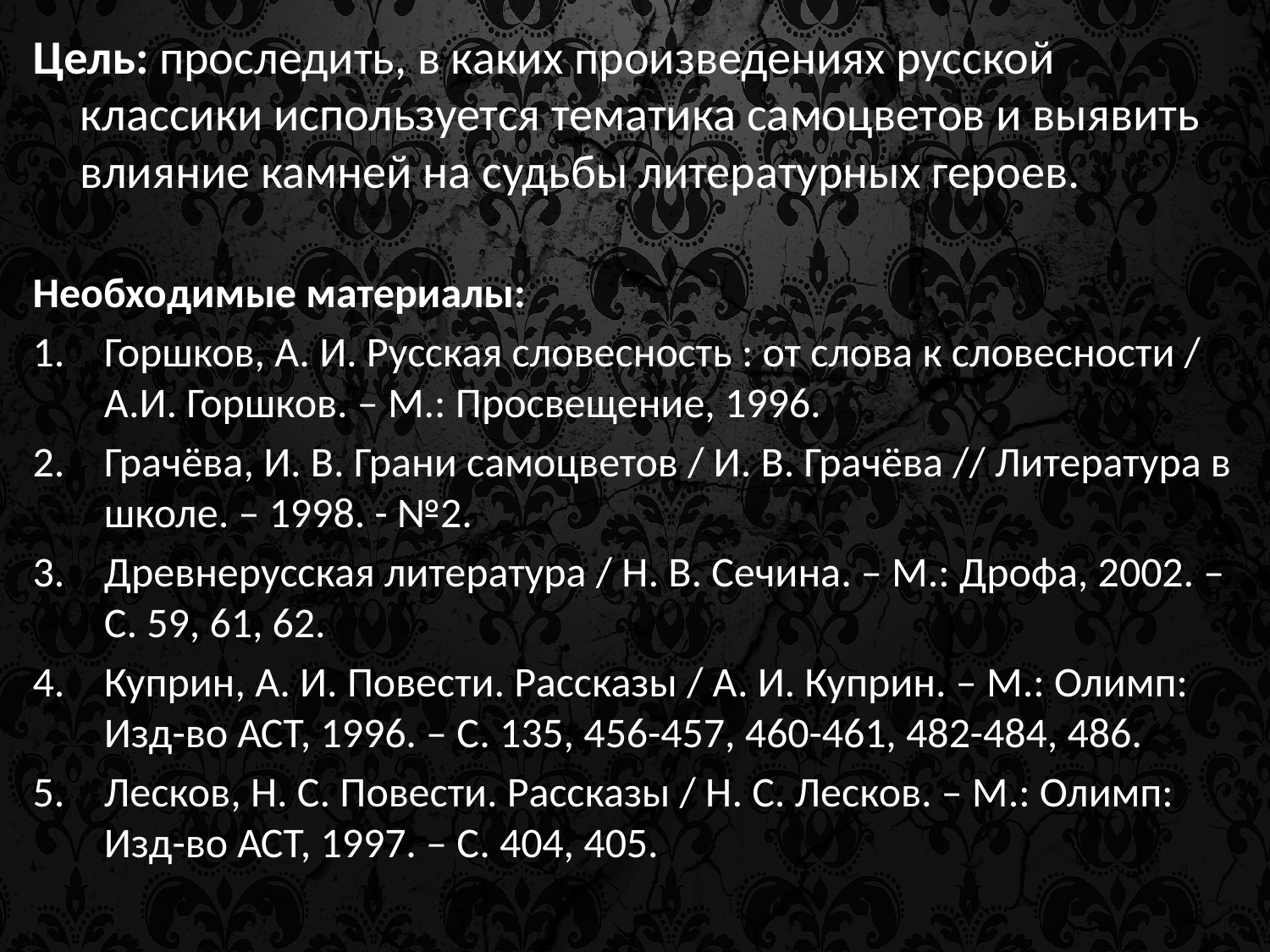

Цель: проследить, в каких произведениях русской классики используется тематика самоцветов и выявить влияние камней на судьбы литературных героев.

Необходимые материалы:
Горшков, А. И. Русская словесность : от слова к словесности / А.И. Горшков. – М.: Просвещение, 1996.
Грачёва, И. В. Грани самоцветов / И. В. Грачёва // Литература в школе. – 1998. - №2.
Древнерусская литература / Н. В. Сечина. – М.: Дрофа, 2002. – С. 59, 61, 62.
Куприн, А. И. Повести. Рассказы / А. И. Куприн. – М.: Олимп: Изд-во АСТ, 1996. – С. 135, 456-457, 460-461, 482-484, 486.
Лесков, Н. С. Повести. Рассказы / Н. С. Лесков. – М.: Олимп: Изд-во АСТ, 1997. – С. 404, 405.
#